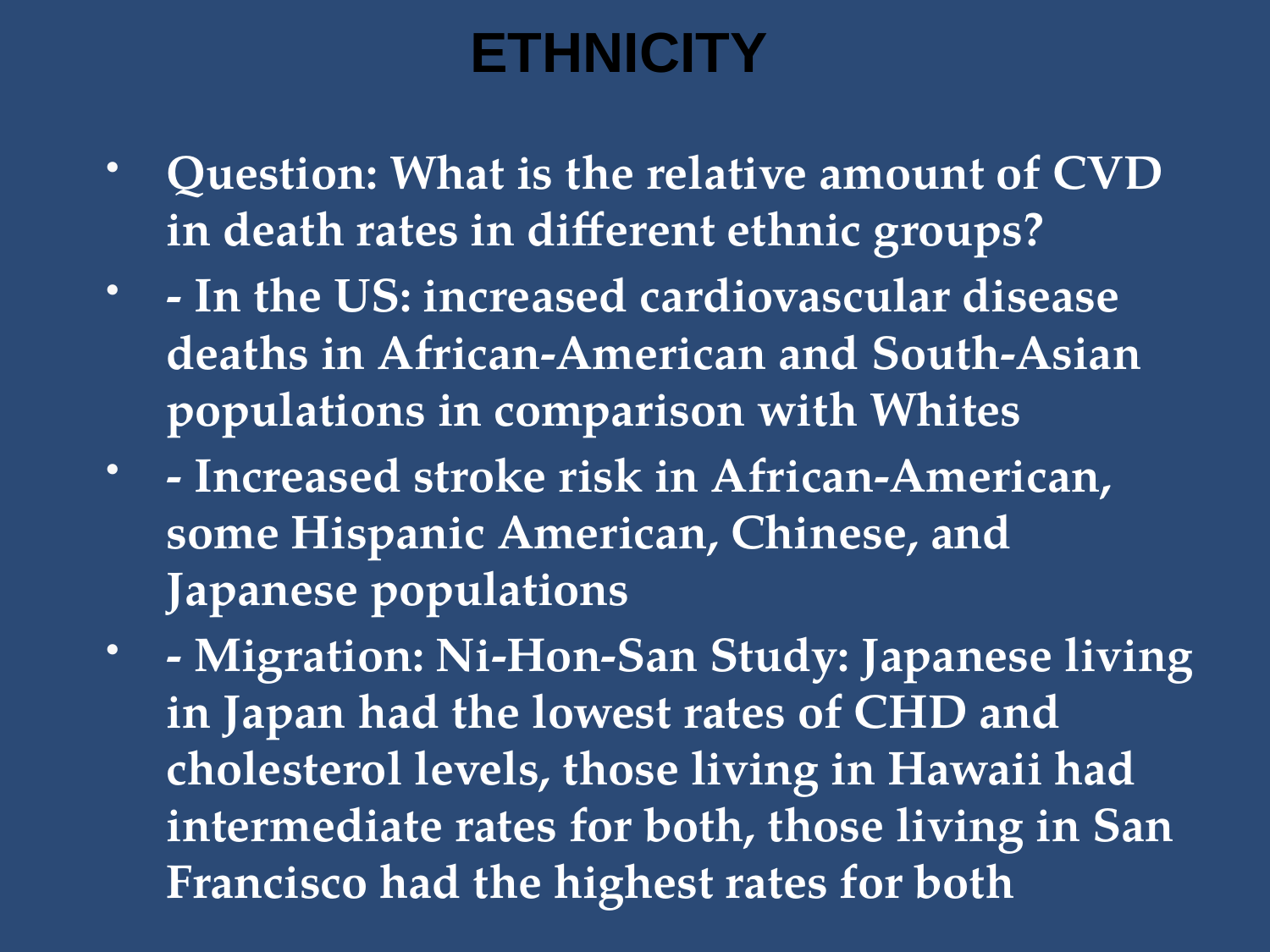

# ETHNICITY
Question: What is the relative amount of CVD in death rates in different ethnic groups?
- In the US: increased cardiovascular disease deaths in African-American and South-Asian populations in comparison with Whites
- Increased stroke risk in African-American, some Hispanic American, Chinese, and Japanese populations
- Migration: Ni-Hon-San Study: Japanese living in Japan had the lowest rates of CHD and cholesterol levels, those living in Hawaii had intermediate rates for both, those living in San Francisco had the highest rates for both